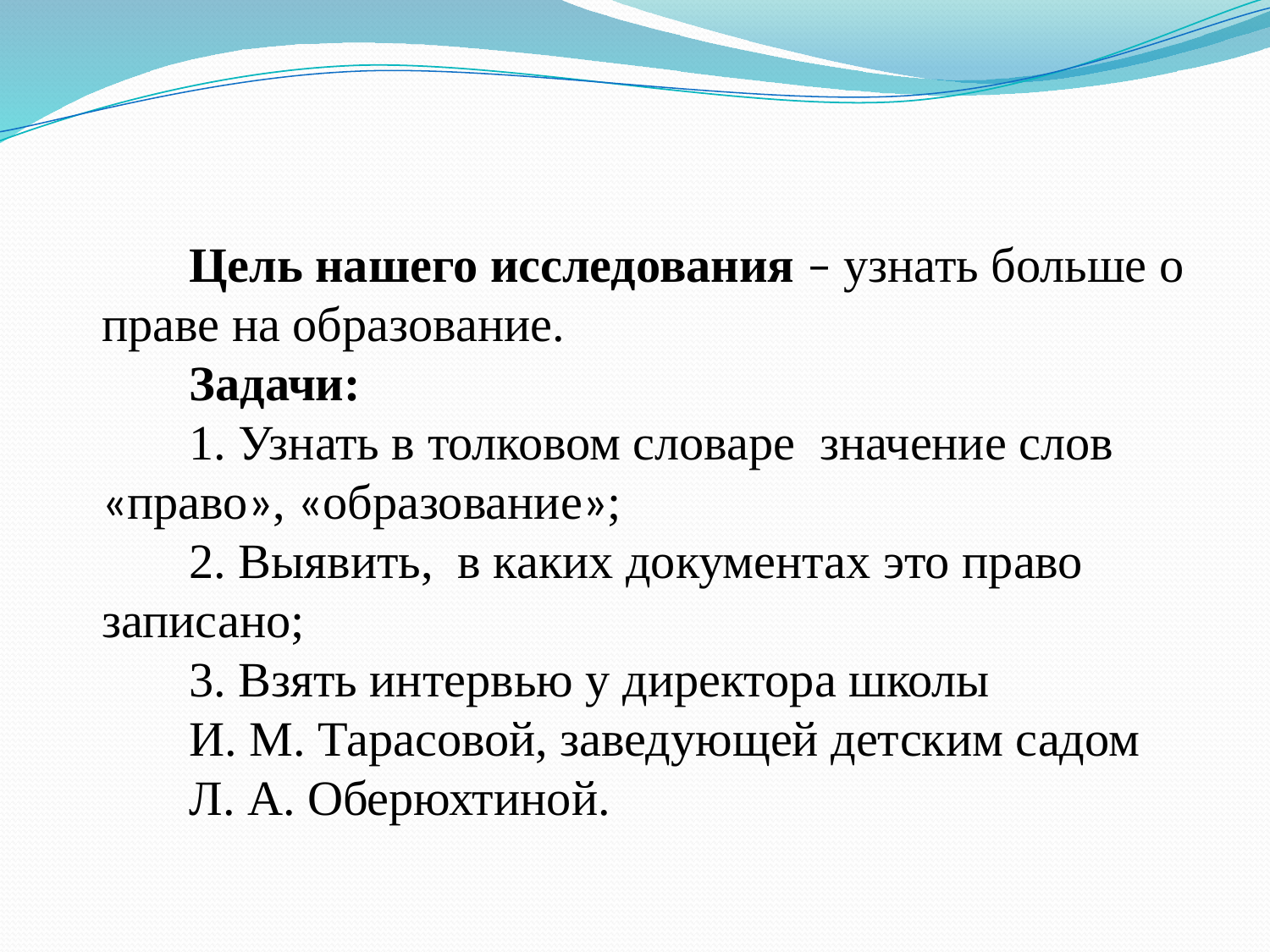

Цель нашего исследования – узнать больше о праве на образование.
Задачи:
1. Узнать в толковом словаре  значение слов «право», «образование»;
2. Выявить,  в каких документах это право записано;
3. Взять интервью у директора школы
И. М. Тарасовой, заведующей детским садом
Л. А. Оберюхтиной.